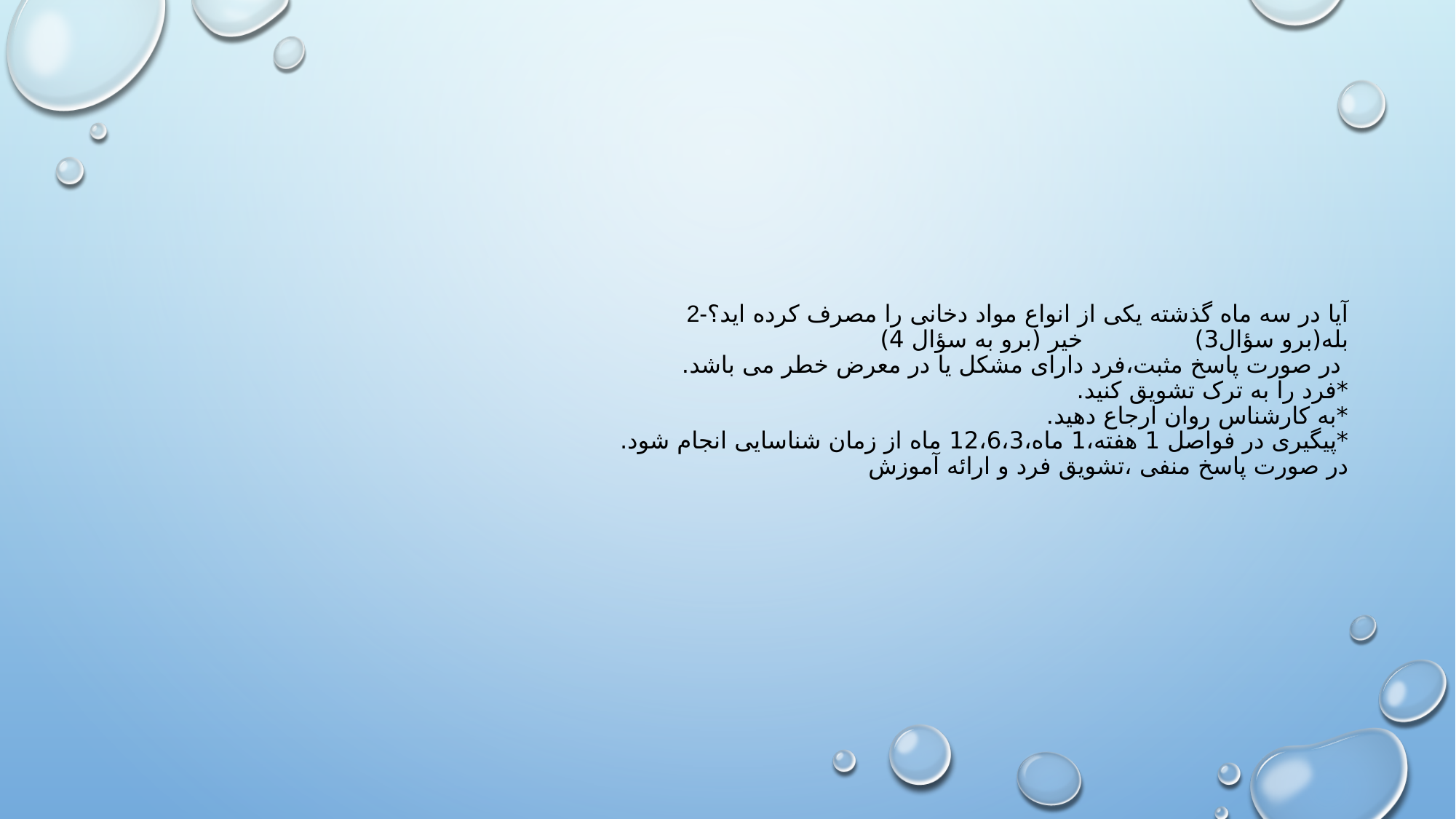

# 2-آیا در سه ماه گذشته یکی از انواع مواد دخانی را مصرف کرده اید؟ بله(برو سؤال3)               خیر (برو به سؤال 4) در صورت پاسخ مثبت،فرد دارای مشکل یا در معرض خطر می باشد. *فرد را به ترک تشویق کنید. *به کارشناس روان ارجاع دهید. *پیگیری در فواصل 1 هفته،1 ماه،12،6،3 ماه از زمان شناسایی انجام شود. در صورت پاسخ منفی ،تشویق فرد و ارائه آموزش